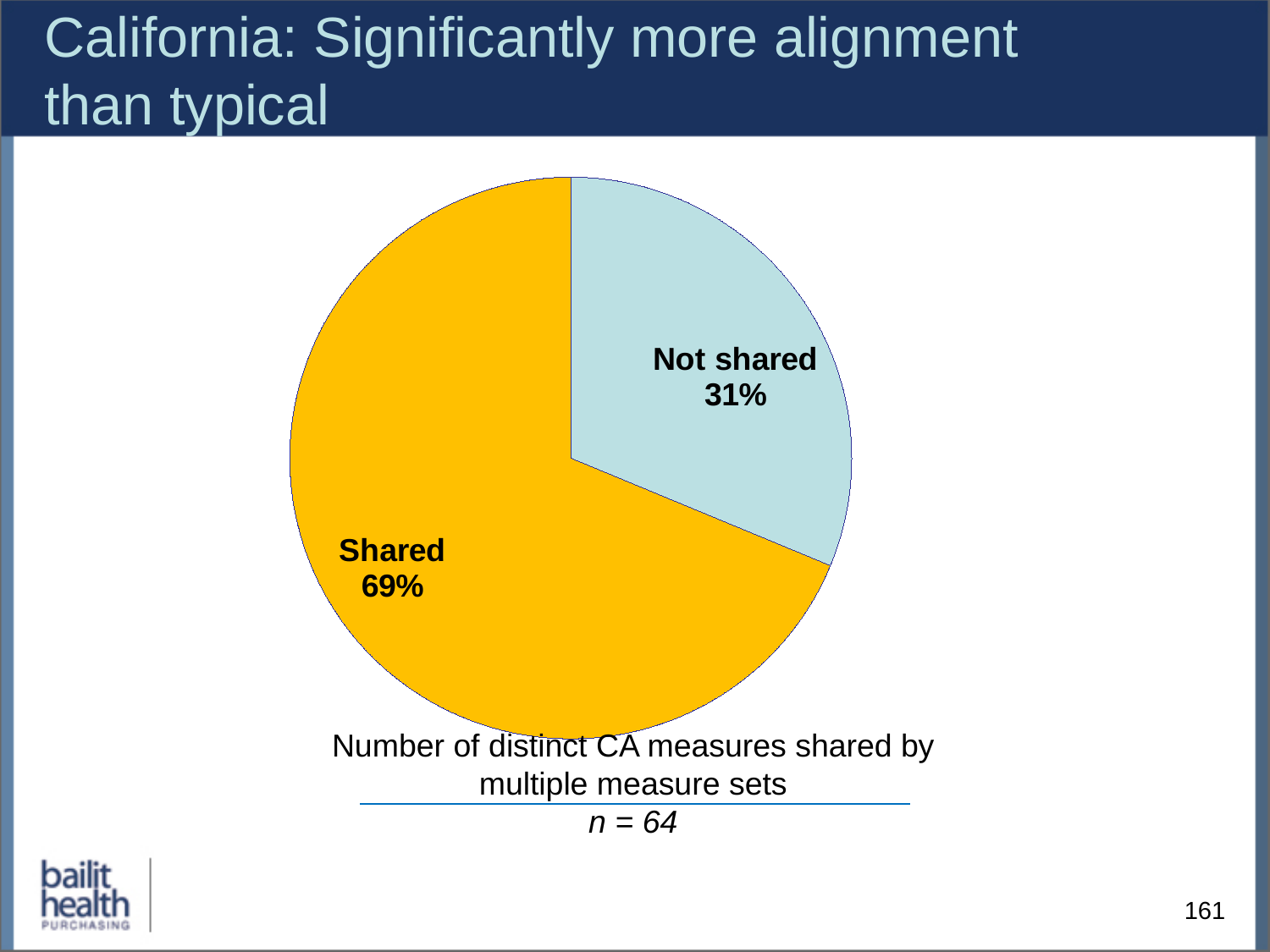

# California: Significantly more alignment than typical

### Chart

| Category | Column1 |
|---|---|
| Not shared | 20.0 |
| Shared | 44.0 |
Number of distinct CA measures shared by multiple measure sets
n = 64
161